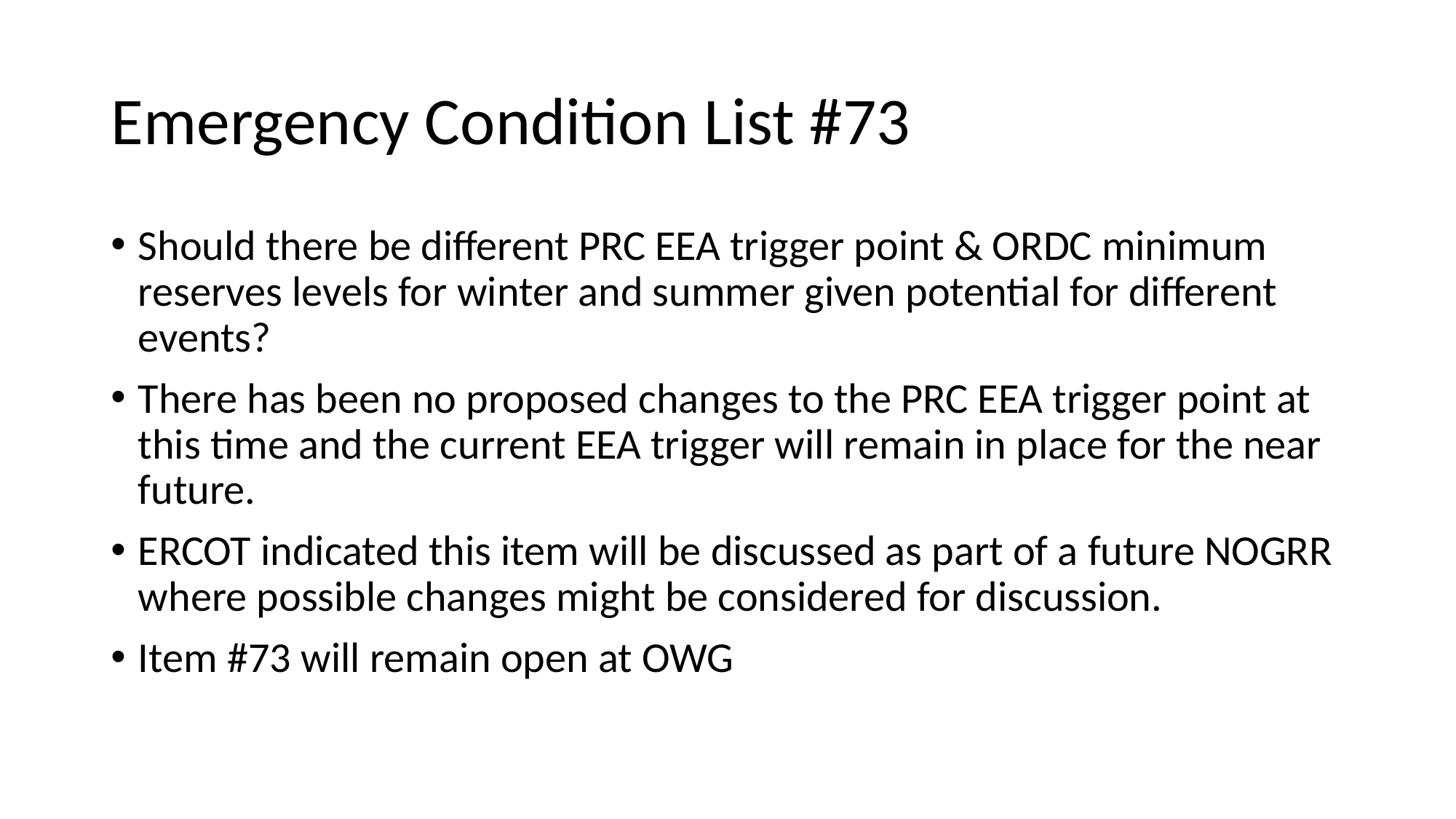

# Emergency Condition List #73
Should there be different PRC EEA trigger point & ORDC minimum reserves levels for winter and summer given potential for different events?
There has been no proposed changes to the PRC EEA trigger point at this time and the current EEA trigger will remain in place for the near future.
ERCOT indicated this item will be discussed as part of a future NOGRR where possible changes might be considered for discussion.
Item #73 will remain open at OWG